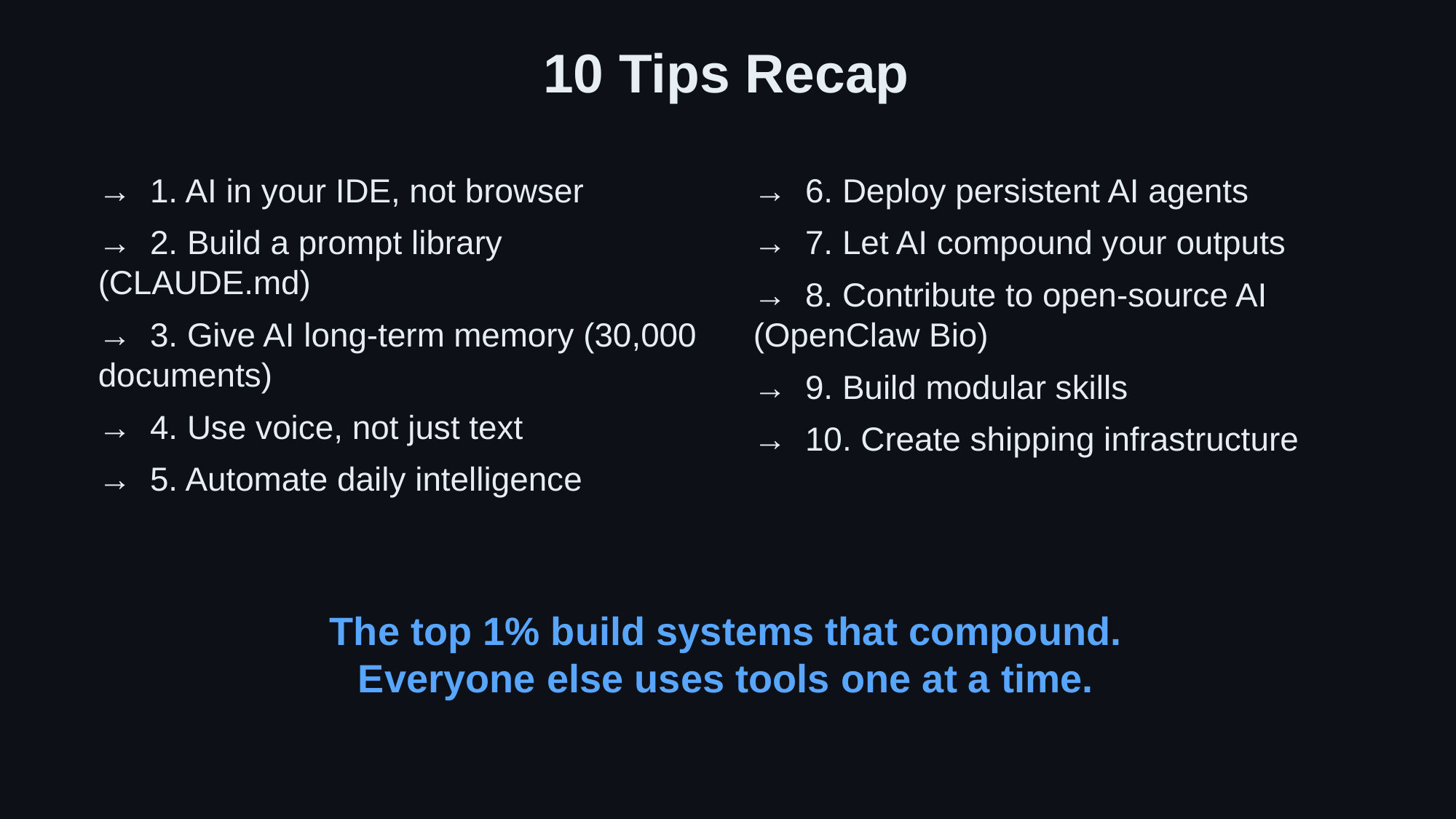

10 Tips Recap
→  1. AI in your IDE, not browser
→  2. Build a prompt library (CLAUDE.md)
→  3. Give AI long-term memory (30,000 documents)
→  4. Use voice, not just text
→  5. Automate daily intelligence
→  6. Deploy persistent AI agents
→  7. Let AI compound your outputs
→  8. Contribute to open-source AI (OpenClaw Bio)
→  9. Build modular skills
→  10. Create shipping infrastructure
The top 1% build systems that compound.
Everyone else uses tools one at a time.